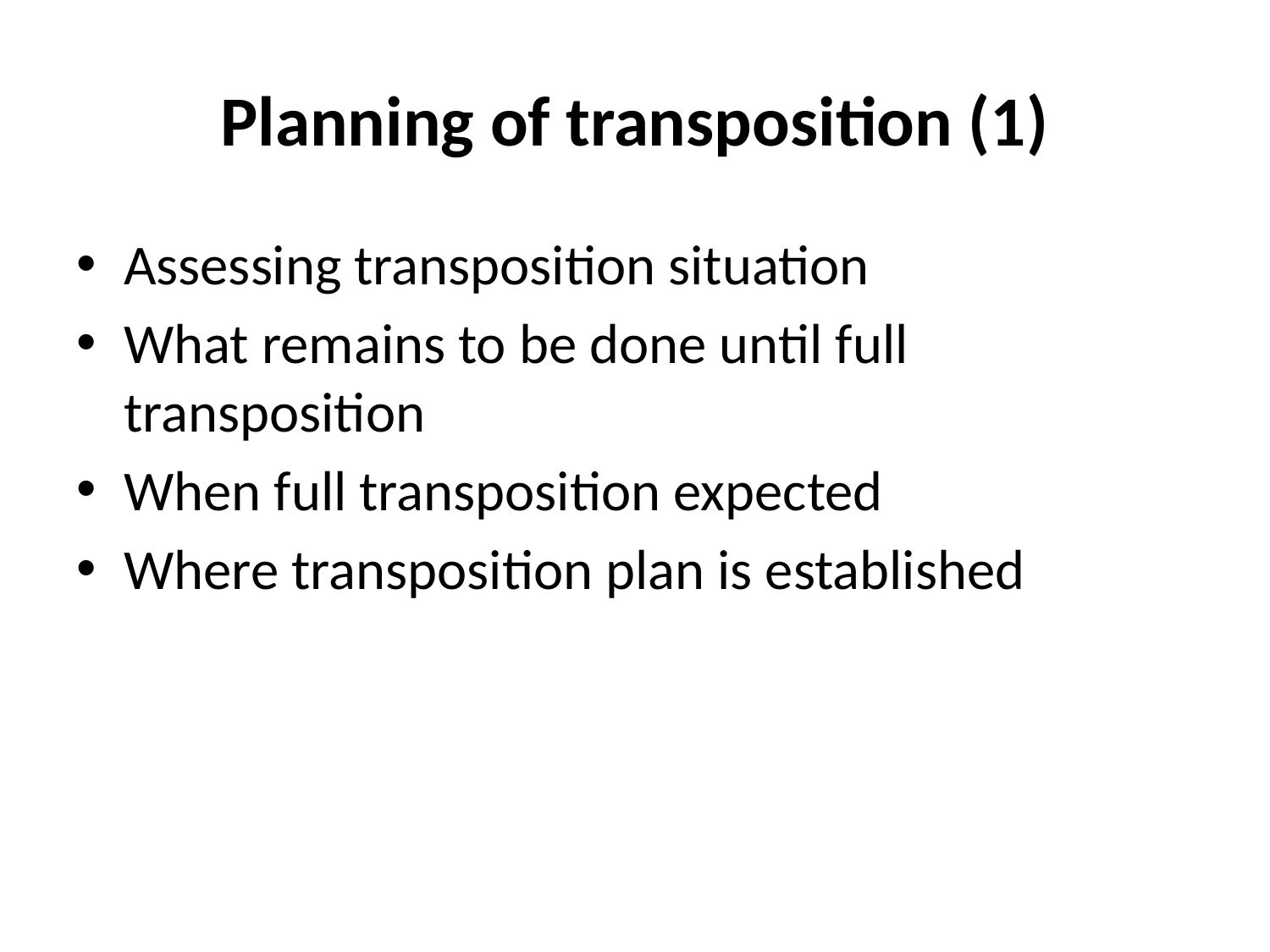

# Planning of transposition (1)
Assessing transposition situation
What remains to be done until full transposition
When full transposition expected
Where transposition plan is established